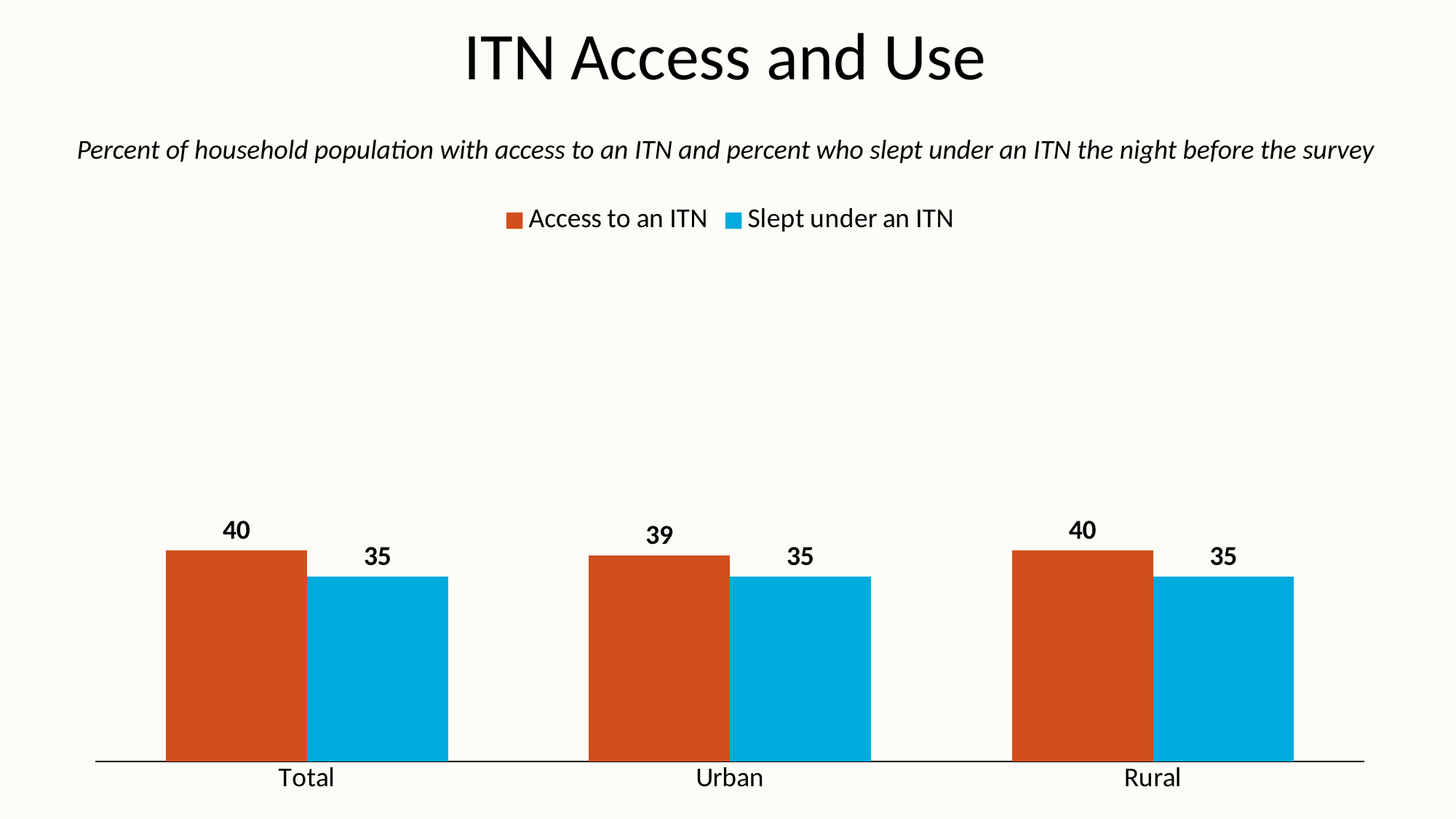

# ITN Access and Use
Percent of household population with access to an ITN and percent who slept under an ITN the night before the survey

### Chart

| Category | Access to an ITN | Slept under an ITN |
|---|---|---|
| Total | 40.0 | 35.0 |
| Urban | 39.0 | 35.0 |
| Rural | 40.0 | 35.0 |